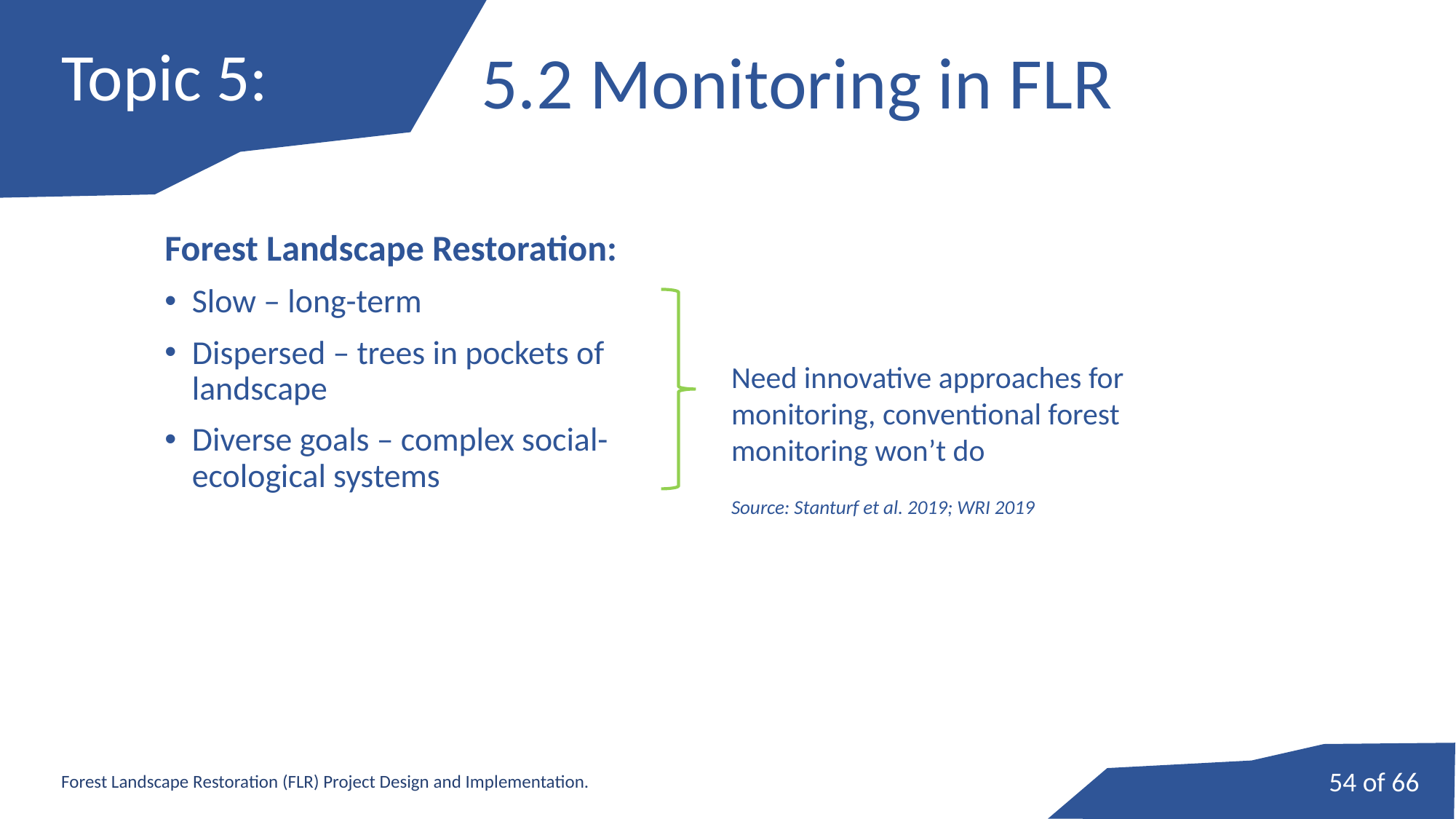

# Topic 5:
5.2 Monitoring in FLR
Forest Landscape Restoration:
Slow – long-term
Dispersed – trees in pockets of landscape
Diverse goals – complex social-ecological systems

Need innovative approaches for monitoring, conventional forest monitoring won’t do
Source: Stanturf et al. 2019; WRI 2019
54 of 66

Forest Landscape Restoration (FLR) Project Design and Implementation.